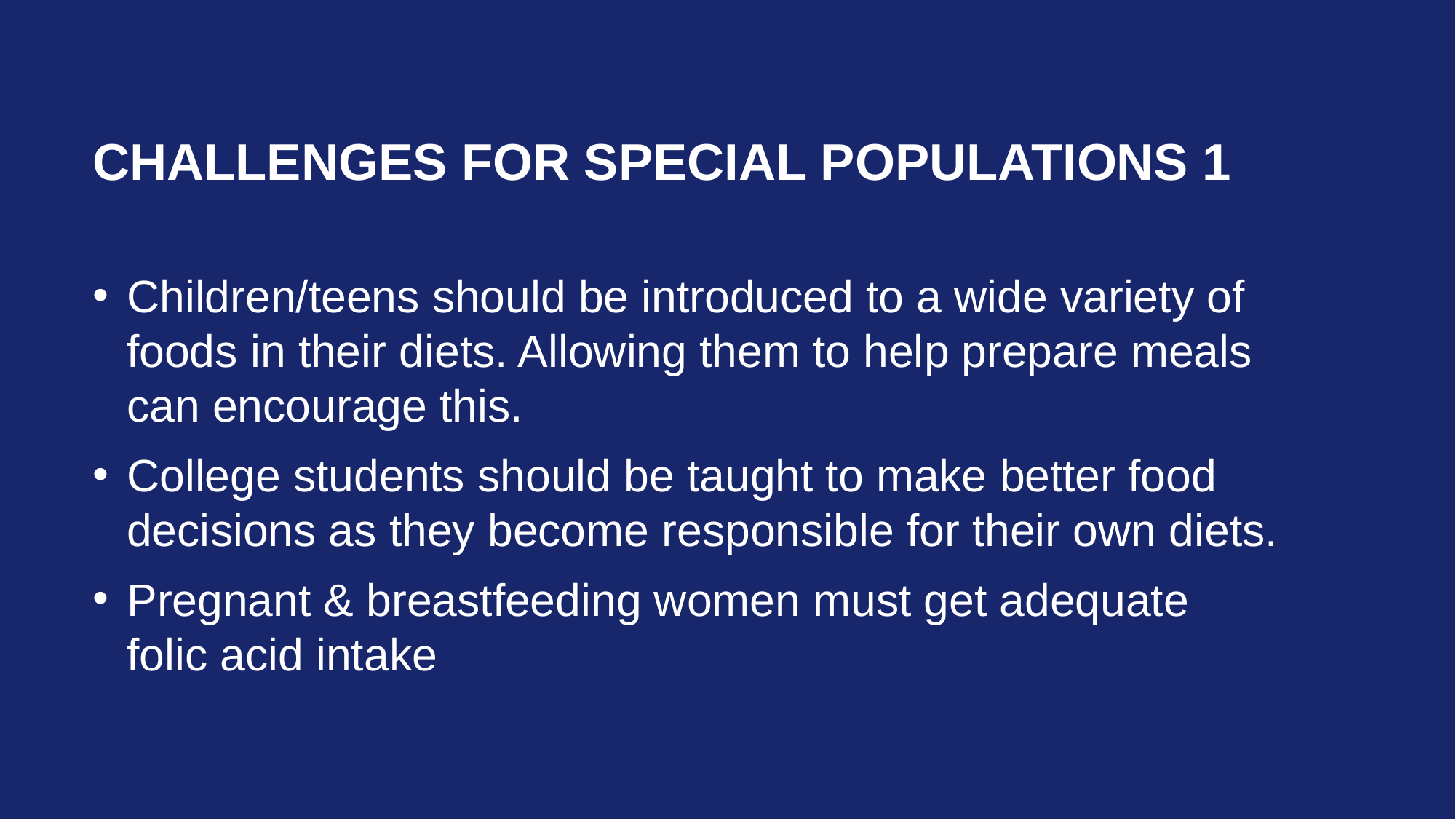

# Challenges for special populations 1
Children/teens should be introduced to a wide variety of foods in their diets. Allowing them to help prepare meals can encourage this.
College students should be taught to make better food decisions as they become responsible for their own diets.
Pregnant & breastfeeding women must get adequate folic acid intake